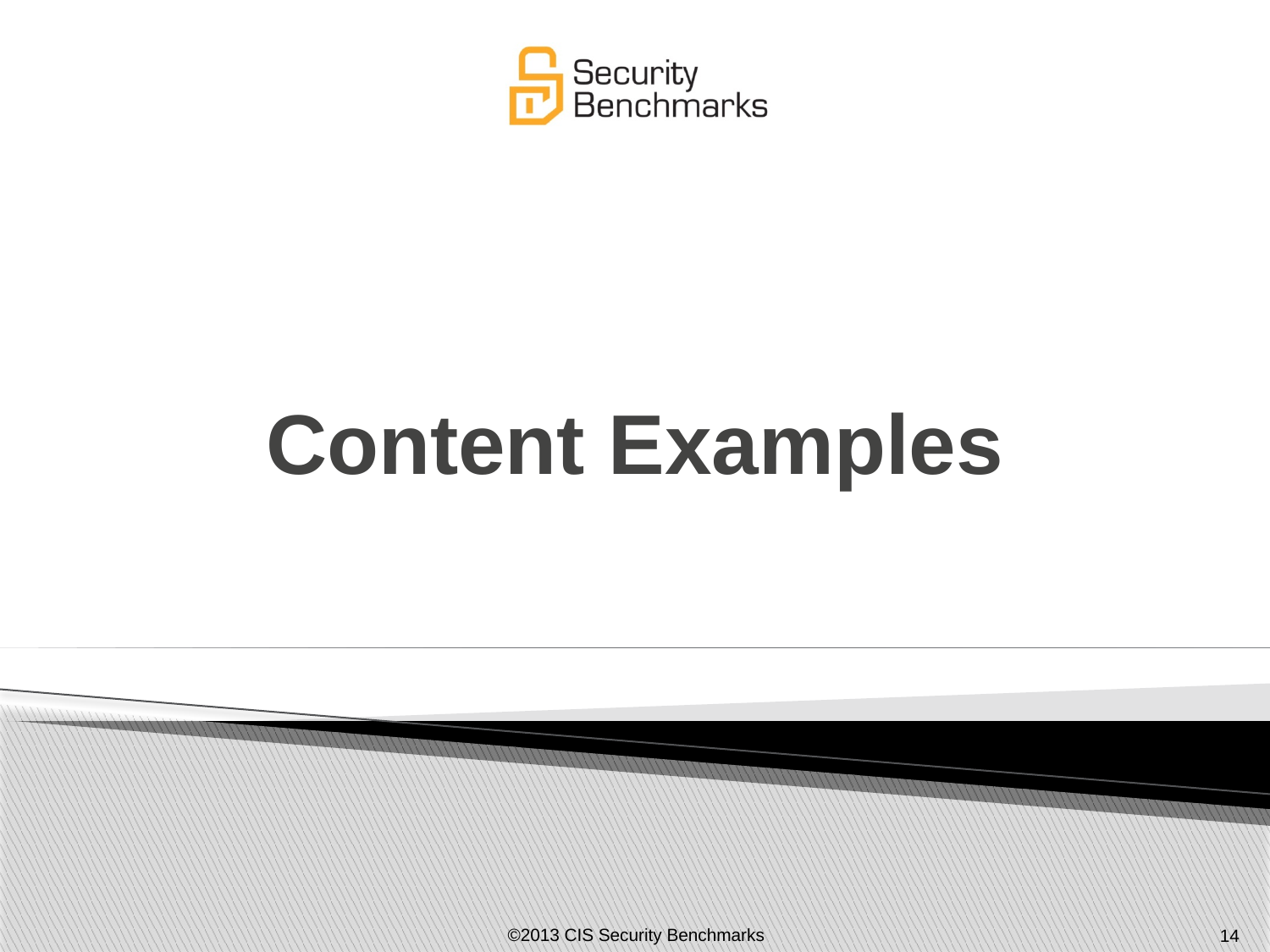

# Content Examples

©2013 CIS Security Benchmarks
14